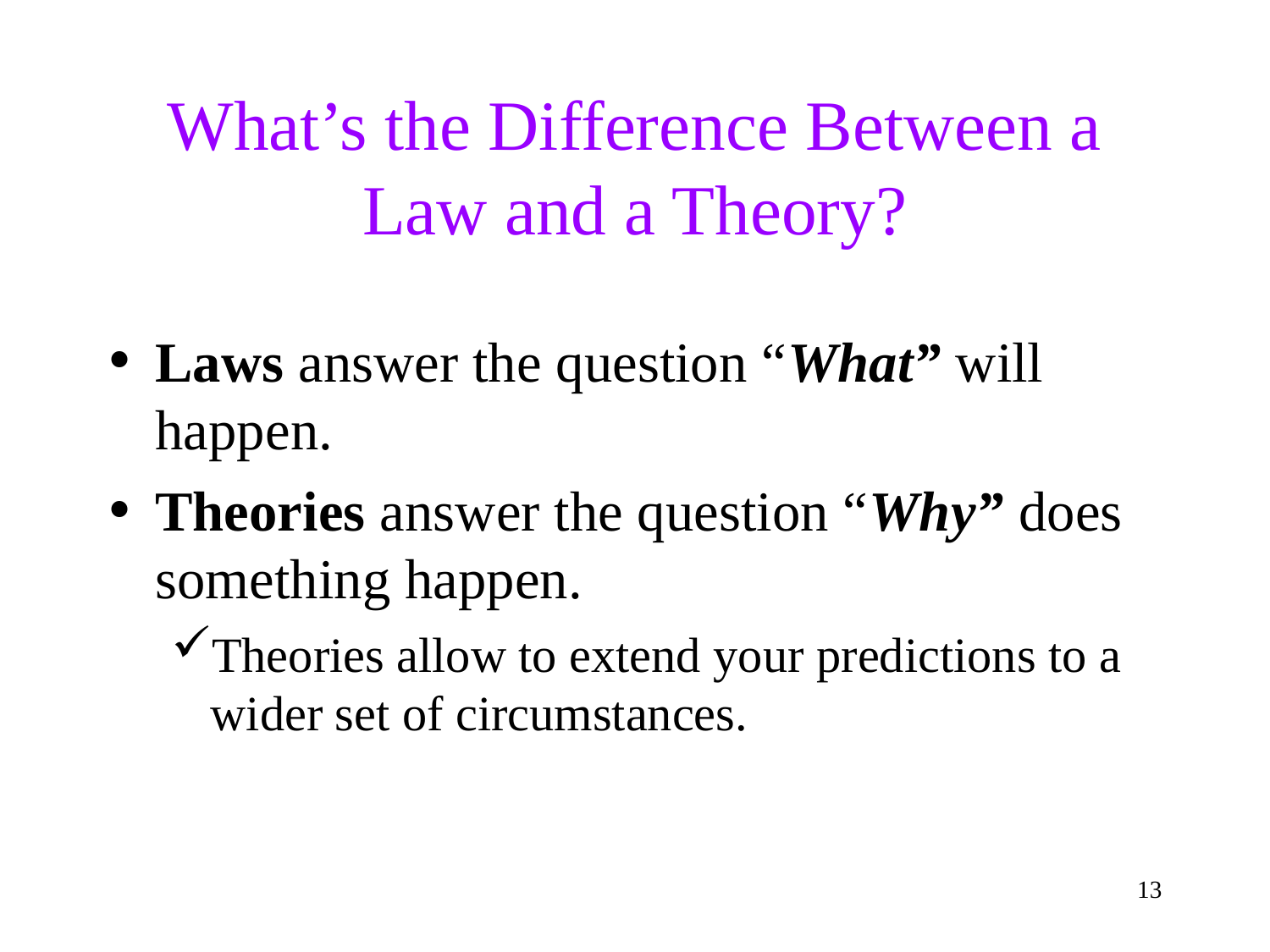

What’s the Difference Between a
Law and a Theory?
Laws answer the question “What” will happen.
Theories answer the question “Why” does something happen.
Theories allow to extend your predictions to a wider set of circumstances.
13